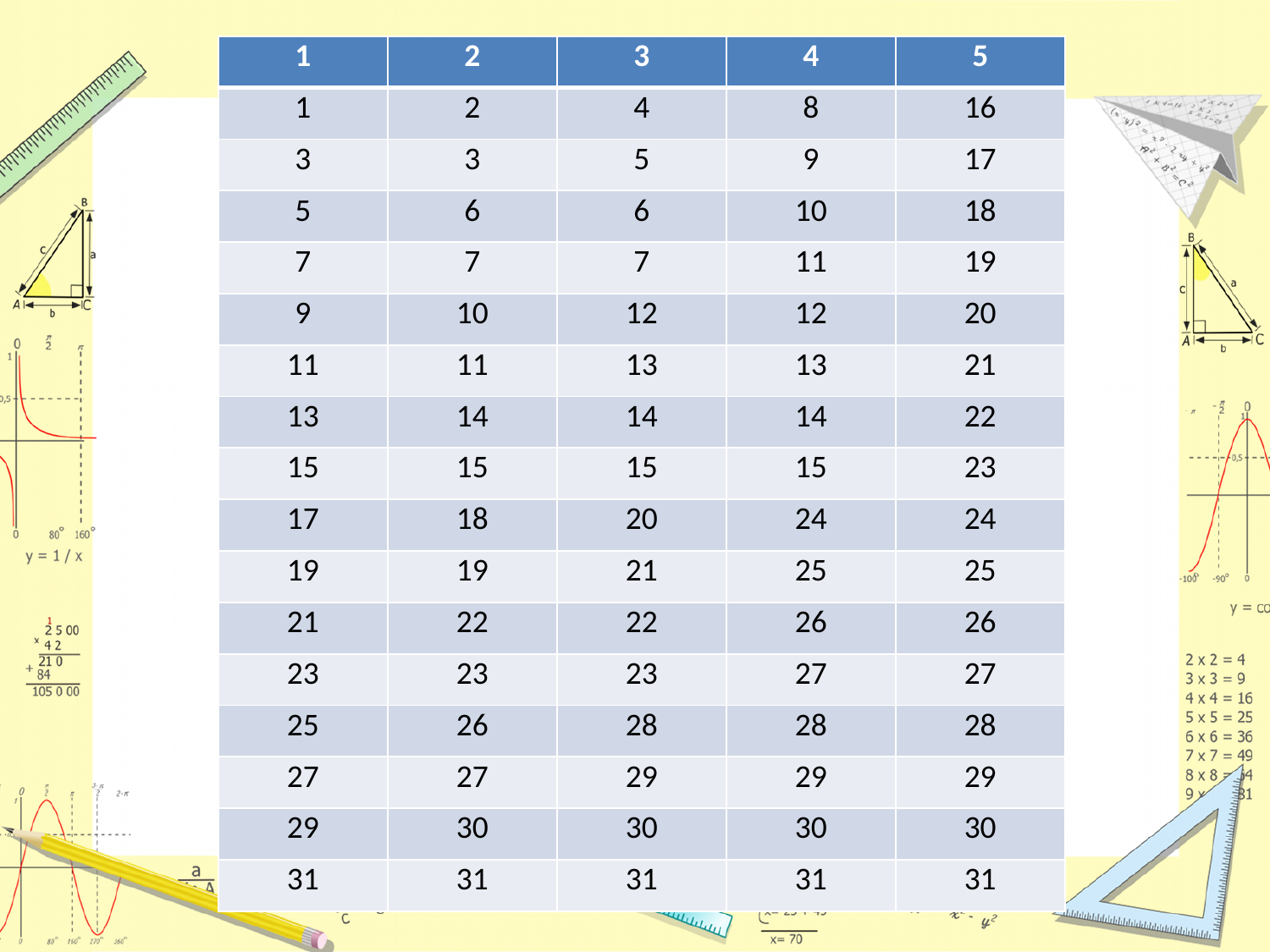

| 1 | 2 | 3 | 4 | 5 |
| --- | --- | --- | --- | --- |
| 1 | 2 | 4 | 8 | 16 |
| 3 | 3 | 5 | 9 | 17 |
| 5 | 6 | 6 | 10 | 18 |
| 7 | 7 | 7 | 11 | 19 |
| 9 | 10 | 12 | 12 | 20 |
| 11 | 11 | 13 | 13 | 21 |
| 13 | 14 | 14 | 14 | 22 |
| 15 | 15 | 15 | 15 | 23 |
| 17 | 18 | 20 | 24 | 24 |
| 19 | 19 | 21 | 25 | 25 |
| 21 | 22 | 22 | 26 | 26 |
| 23 | 23 | 23 | 27 | 27 |
| 25 | 26 | 28 | 28 | 28 |
| 27 | 27 | 29 | 29 | 29 |
| 29 | 30 | 30 | 30 | 30 |
| 31 | 31 | 31 | 31 | 31 |